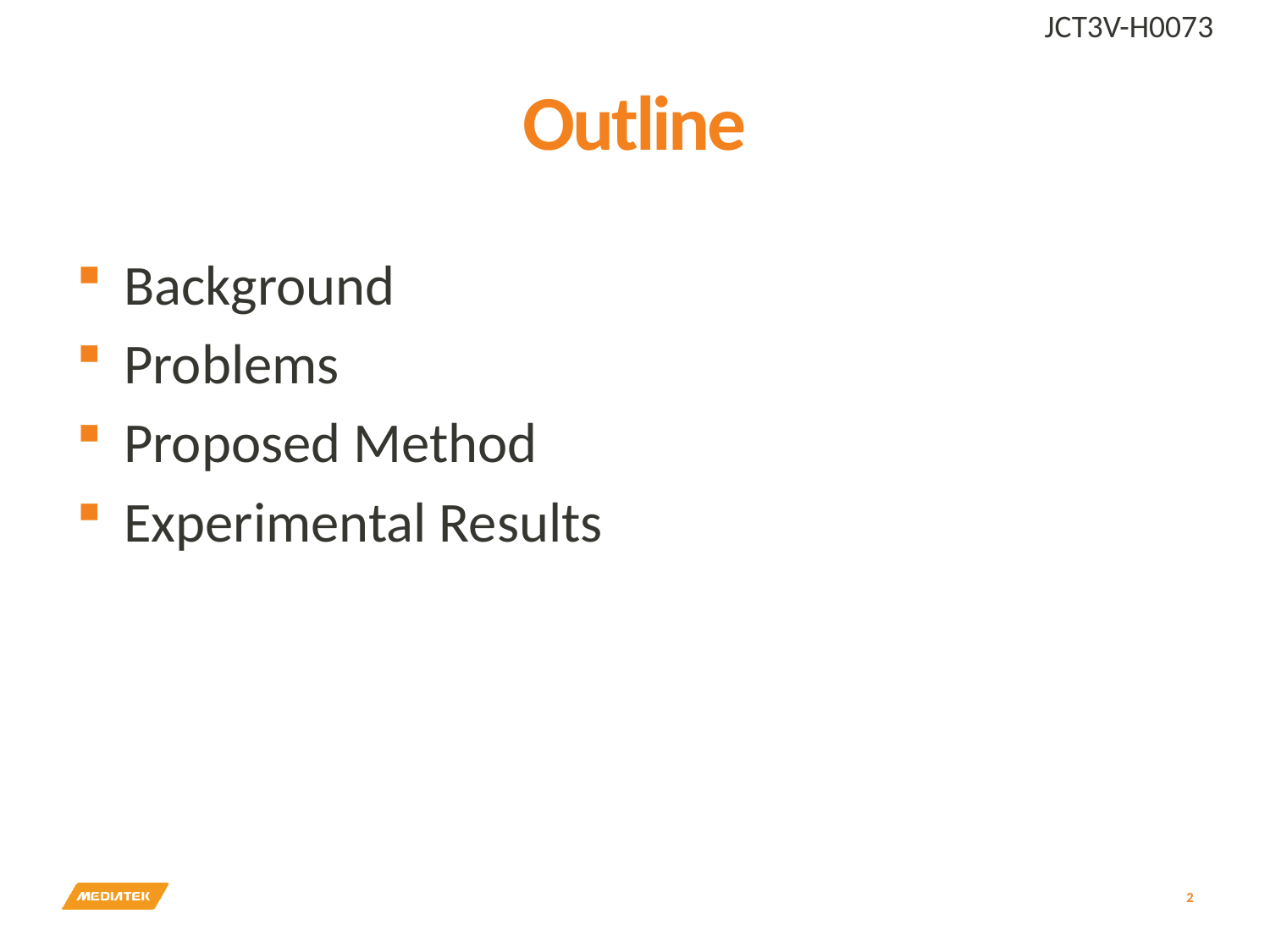

JCT3V-H0073

# Outline
Background
Problems
Proposed Method
Experimental Results
2